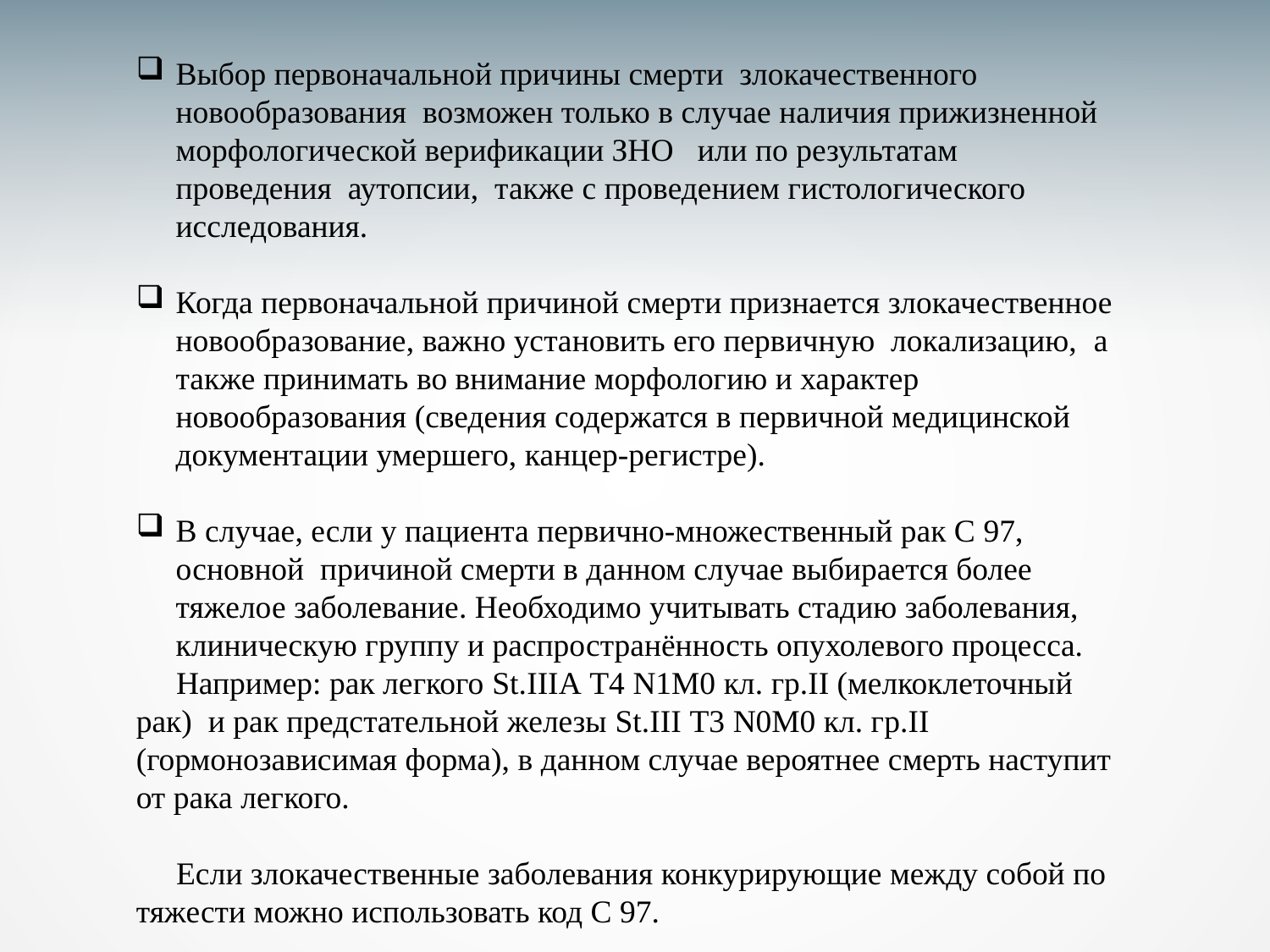

Выбор первоначальной причины смерти  злокачественного новообразования  возможен только в случае наличия прижизненной морфологической верификации ЗНО   или по результатам проведения  аутопсии,  также с проведением гистологического исследования.

Когда первоначальной причиной смерти признается злокачественное новообразование, важно установить его первичную  локализацию,  а также принимать во внимание морфологию и характер новообразования (сведения содержатся в первичной медицинской документации умершего, канцер-регистре).

В случае, если у пациента первично-множественный рак С 97, основной  причиной смерти в данном случае выбирается более тяжелое заболевание. Необходимо учитывать стадию заболевания, клиническую группу и распространённость опухолевого процесса.
     Например: рак легкого St.IIIА Т4 N1M0 кл. гр.II (мелкоклеточный рак)  и рак предстательной железы St.III Т3 N0M0 кл. гр.II (гормонозависимая форма), в данном случае вероятнее смерть наступит от рака легкого.

     Если злокачественные заболевания конкурирующие между собой по тяжести можно использовать код С 97.